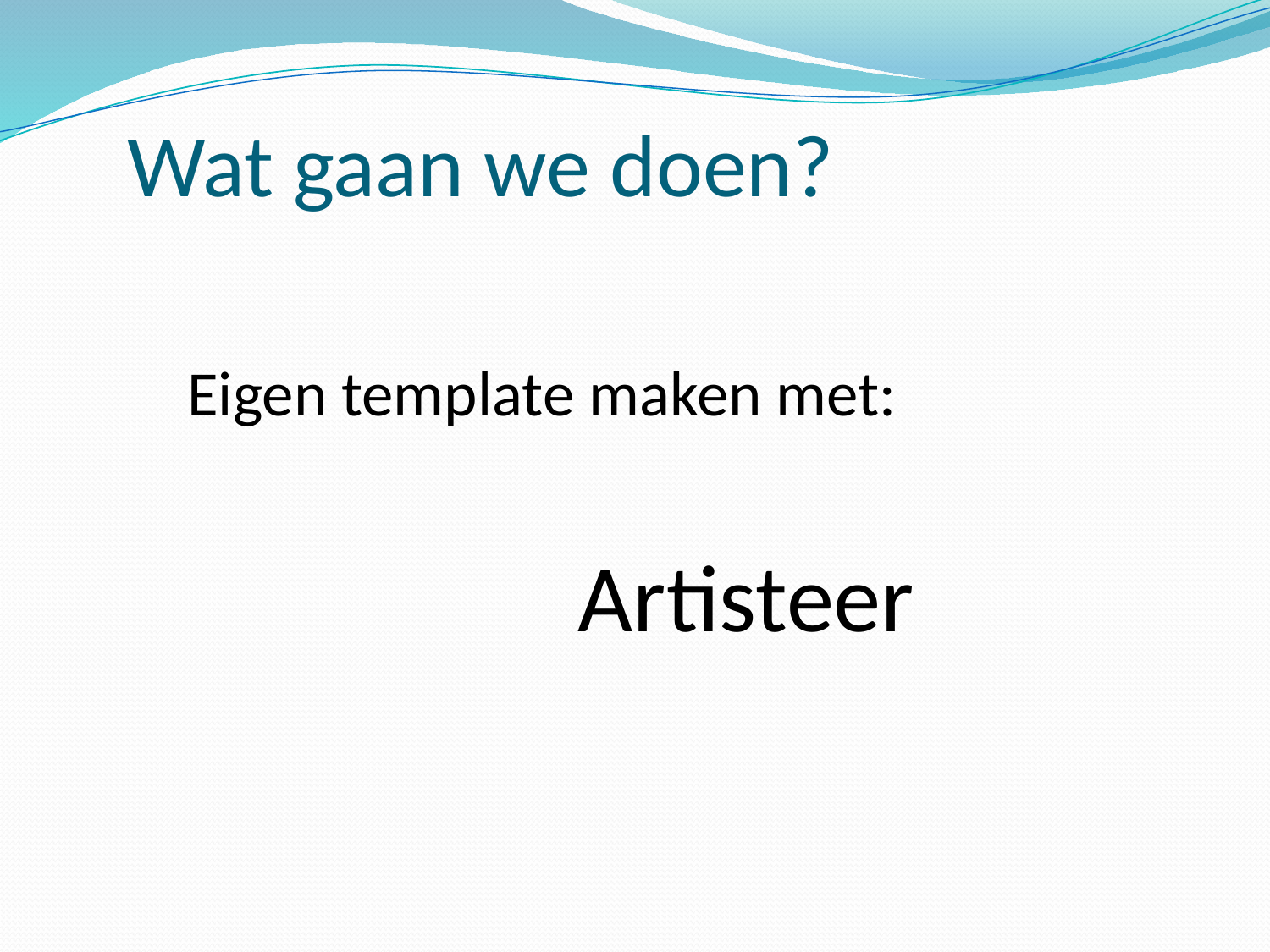

# Wat gaan we doen?
Eigen template maken met:

Artisteer